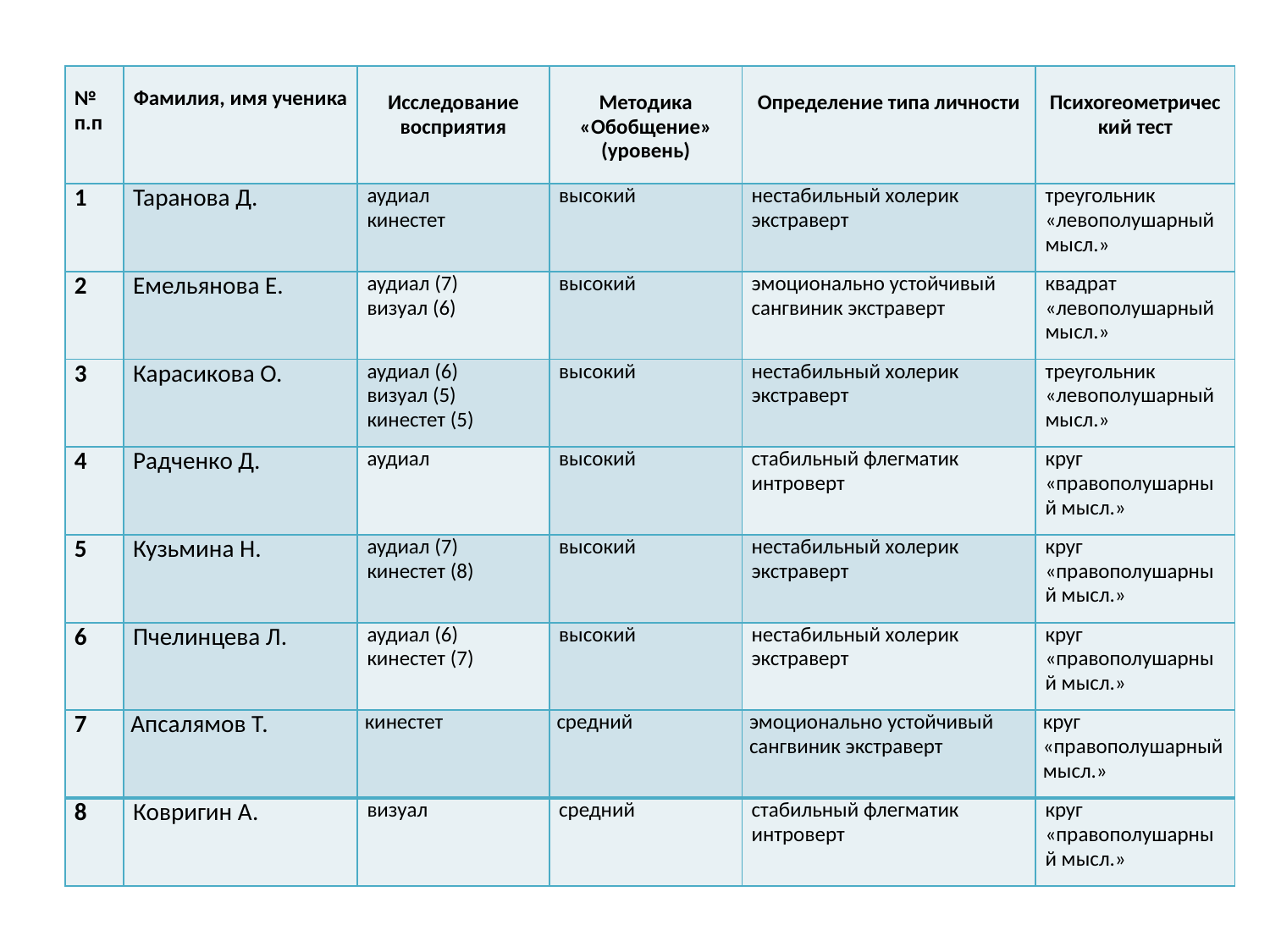

| № п.п | Фамилия, имя ученика | Исследование восприятия | Методика «Обобщение» (уровень) | Определение типа личности | Психогеометрический тест |
| --- | --- | --- | --- | --- | --- |
| 1 | Таранова Д. | аудиал кинестет | высокий | нестабильный холерик экстраверт | треугольник «левополушарный мысл.» |
| 2 | Емельянова Е. | аудиал (7) визуал (6) | высокий | эмоционально устойчивый сангвиник экстраверт | квадрат «левополушарный мысл.» |
| 3 | Карасикова О. | аудиал (6) визуал (5) кинестет (5) | высокий | нестабильный холерик экстраверт | треугольник «левополушарный мысл.» |
| 4 | Радченко Д. | аудиал | высокий | стабильный флегматик интроверт | круг «правополушарный мысл.» |
| 5 | Кузьмина Н. | аудиал (7) кинестет (8) | высокий | нестабильный холерик экстраверт | круг «правополушарный мысл.» |
| 6 | Пчелинцева Л. | аудиал (6) кинестет (7) | высокий | нестабильный холерик экстраверт | круг «правополушарный мысл.» |
| 7 | Апсалямов Т. | кинестет | средний | эмоционально устойчивый сангвиник экстраверт | круг «правополушарный мысл.» |
| 8 | Ковригин А. | визуал | средний | стабильный флегматик интроверт | круг «правополушарный мысл.» |